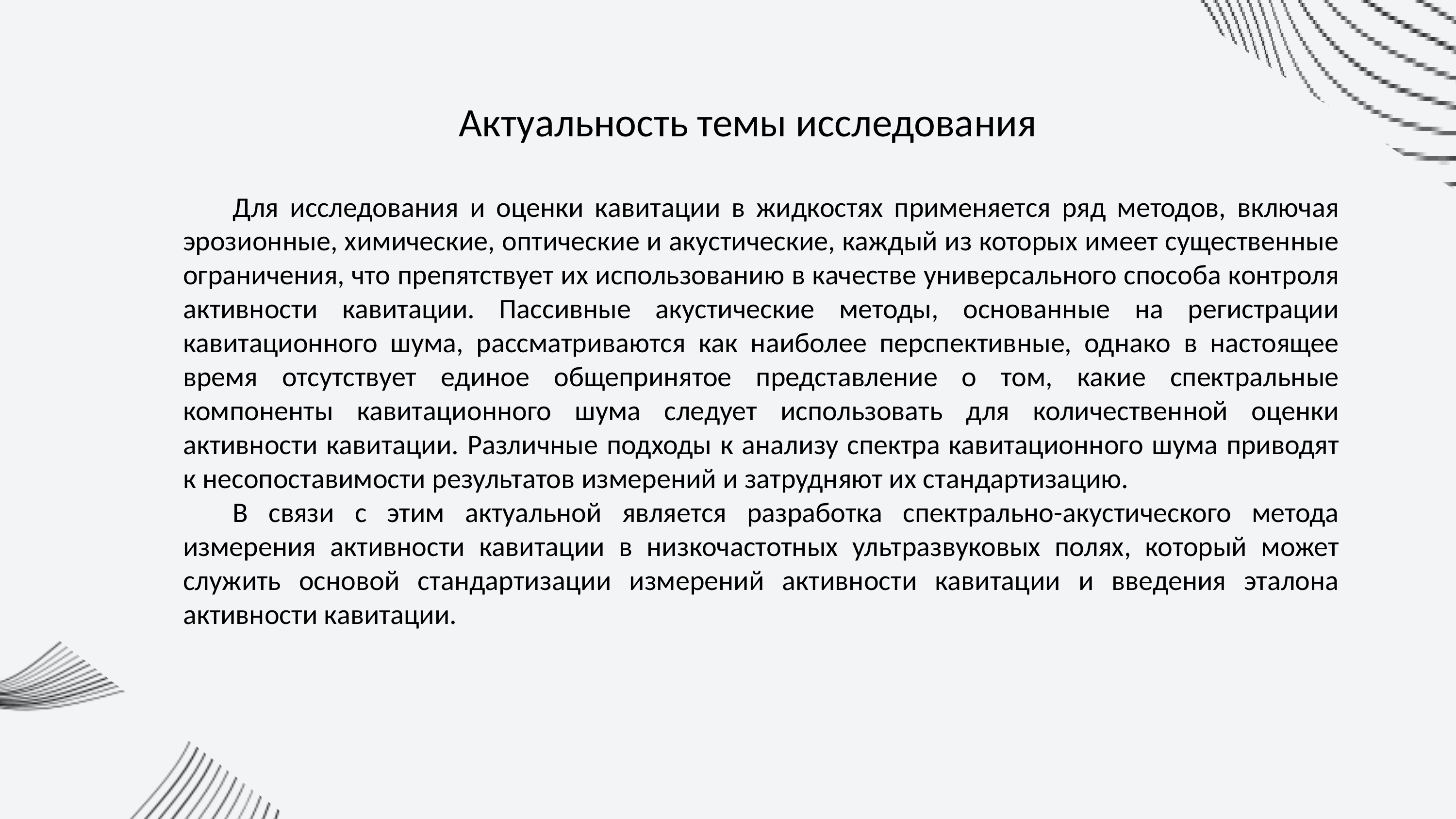

Актуальность темы исследования
Для исследования и оценки кавитации в жидкостях применяется ряд методов, включая эрозионные, химические, оптические и акустические, каждый из которых имеет существенные ограничения, что препятствует их использованию в качестве универсального способа контроля активности кавитации. Пассивные акустические методы, основанные на регистрации кавитационного шума, рассматриваются как наиболее перспективные, однако в настоящее время отсутствует единое общепринятое представление о том, какие спектральные компоненты кавитационного шума следует использовать для количественной оценки активности кавитации. Различные подходы к анализу спектра кавитационного шума приводят к несопоставимости результатов измерений и затрудняют их стандартизацию.
В связи с этим актуальной является разработка спектрально-акустического метода измерения активности кавитации в низкочастотных ультразвуковых полях, который может служить основой стандартизации измерений активности кавитации и введения эталона активности кавитации.